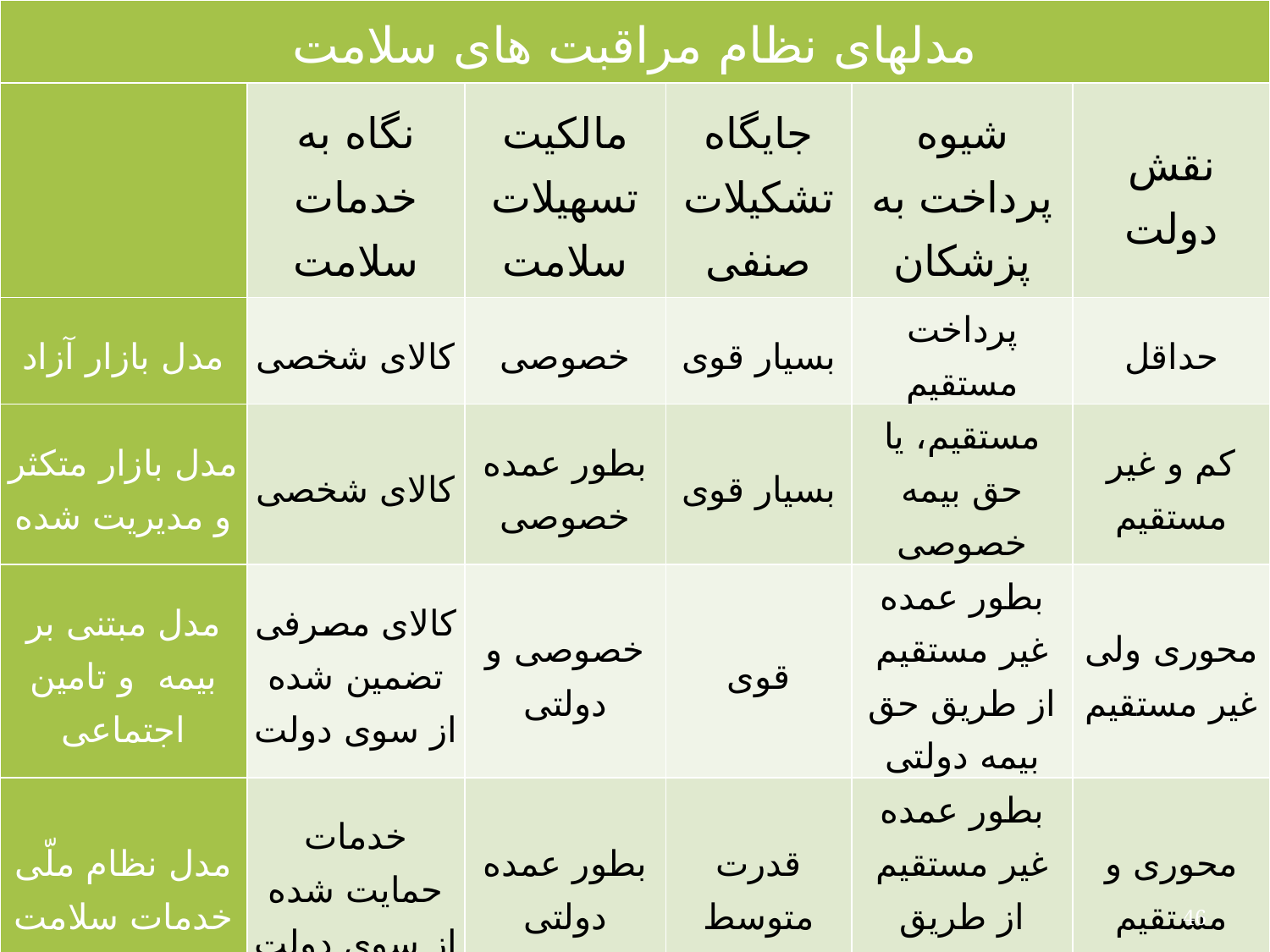

| مدلهای نظام مراقبت های سلامت |  |  |  |  |  |
| --- | --- | --- | --- | --- | --- |
|  | نگاه به خدمات سلامت | مالکیت تسهیلات سلامت | جایگاه تشکیلات صنفی | شیوه پرداخت به پزشکان | نقش دولت |
| مدل بازار آزاد | کالای شخصی | خصوصی | بسیار قوی | پرداخت مستقیم | حداقل |
| مدل بازار متکثر و مدیریت شده | کالای شخصی | بطور عمده خصوصی | بسیار قوی | مستقیم، یا حق بیمه خصوصی | کم و غیر مستقیم |
| مدل مبتنی بر بیمه و تامین اجتماعی | کالای مصرفی تضمین شده از سوی دولت | خصوصی و دولتی | قوی | بطور عمده غیر مستقیم از طریق حق بیمه دولتی | محوری ولی غیر مستقیم |
| مدل نظام ملّی خدمات سلامت | خدمات حمایت شده از سوی دولت | بطور عمده دولتی | قدرت متوسط | بطور عمده غیر مستقیم از طریق مالیات | محوری و مستقیم |
| مدل سوسیالیستی | خدمات ارایه شده از سوی دولت | کاملا دولتی | قدرت کم | کاملا غیر مستقیم از طریق مالیات | مطلق |

46